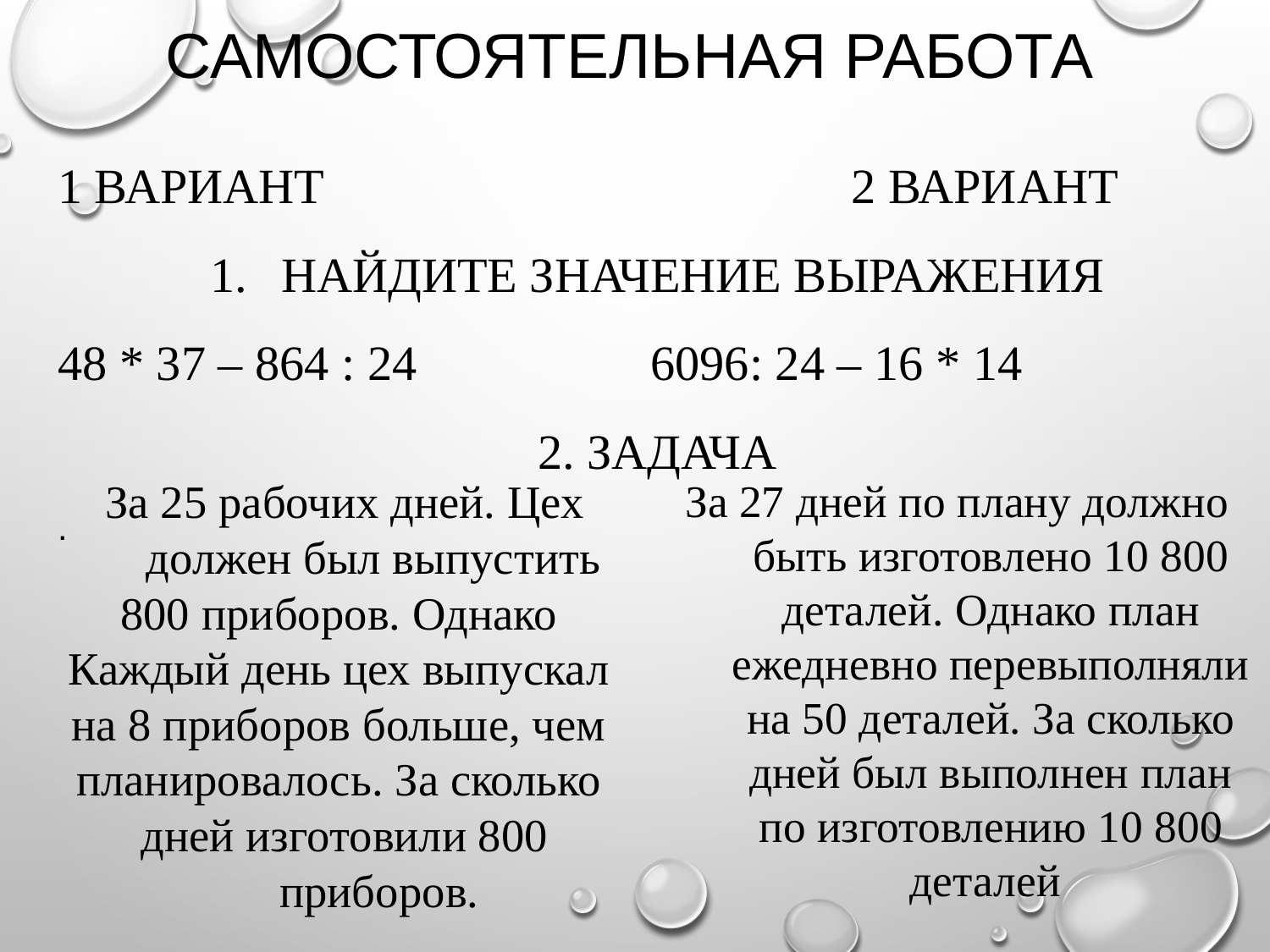

# Самостоятельная работа
1 вариант 					2 Вариант
Найдите значение выражения
48 * 37 – 864 : 24                   6096: 24 – 16 * 14
2. Задача
.
За 25 рабочих дней. Цех должен был выпустить
800 приборов. Однако
Каждый день цех выпускал
на 8 приборов больше, чем
планировалось. За сколько
дней изготовили 800 приборов.
За 27 дней по плану должно быть изготовлено 10 800 деталей. Однако план ежедневно перевыполняли на 50 деталей. За сколько дней был выполнен план по изготовлению 10 800 деталей